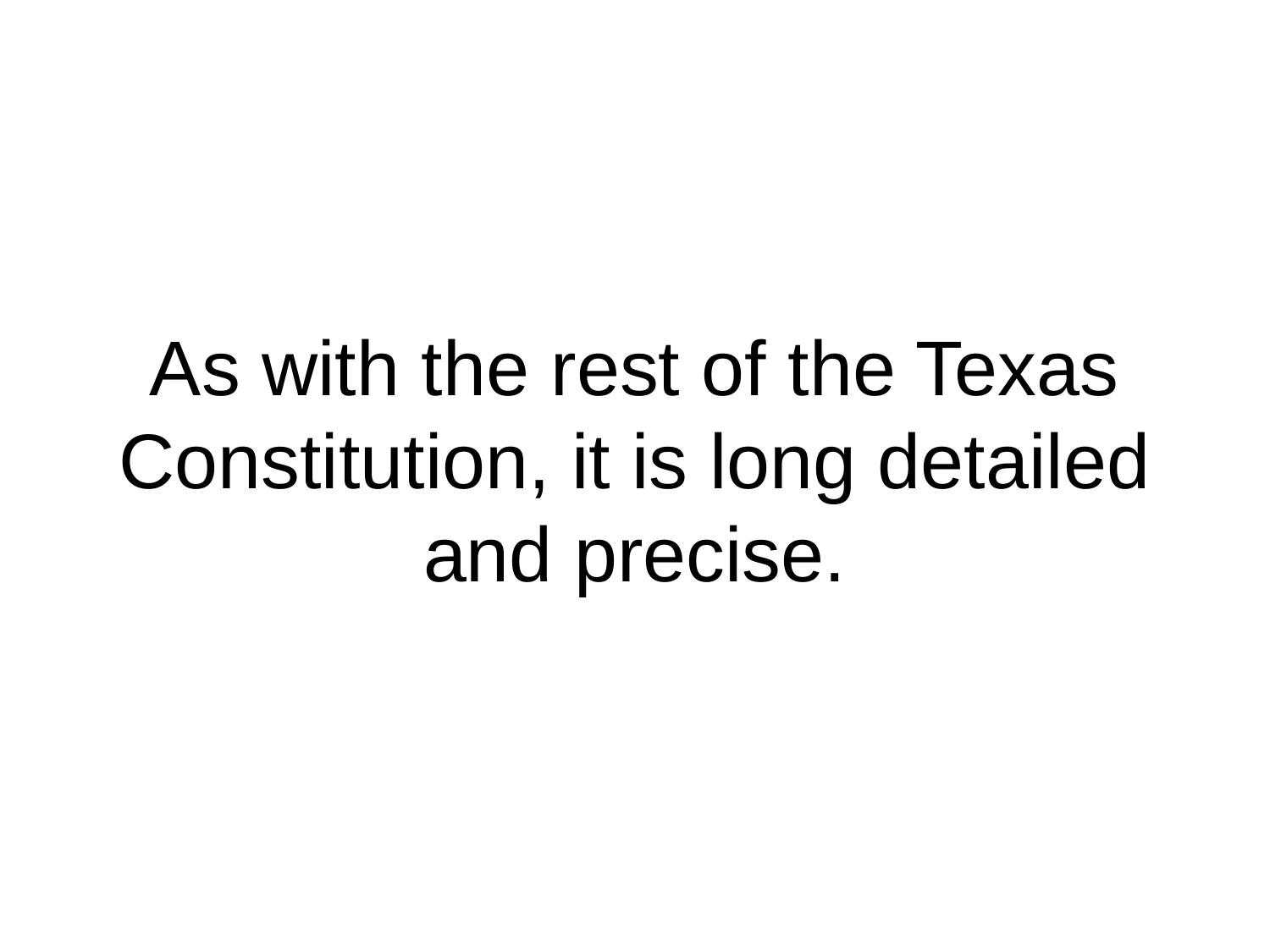

# As with the rest of the Texas Constitution, it is long detailed and precise.